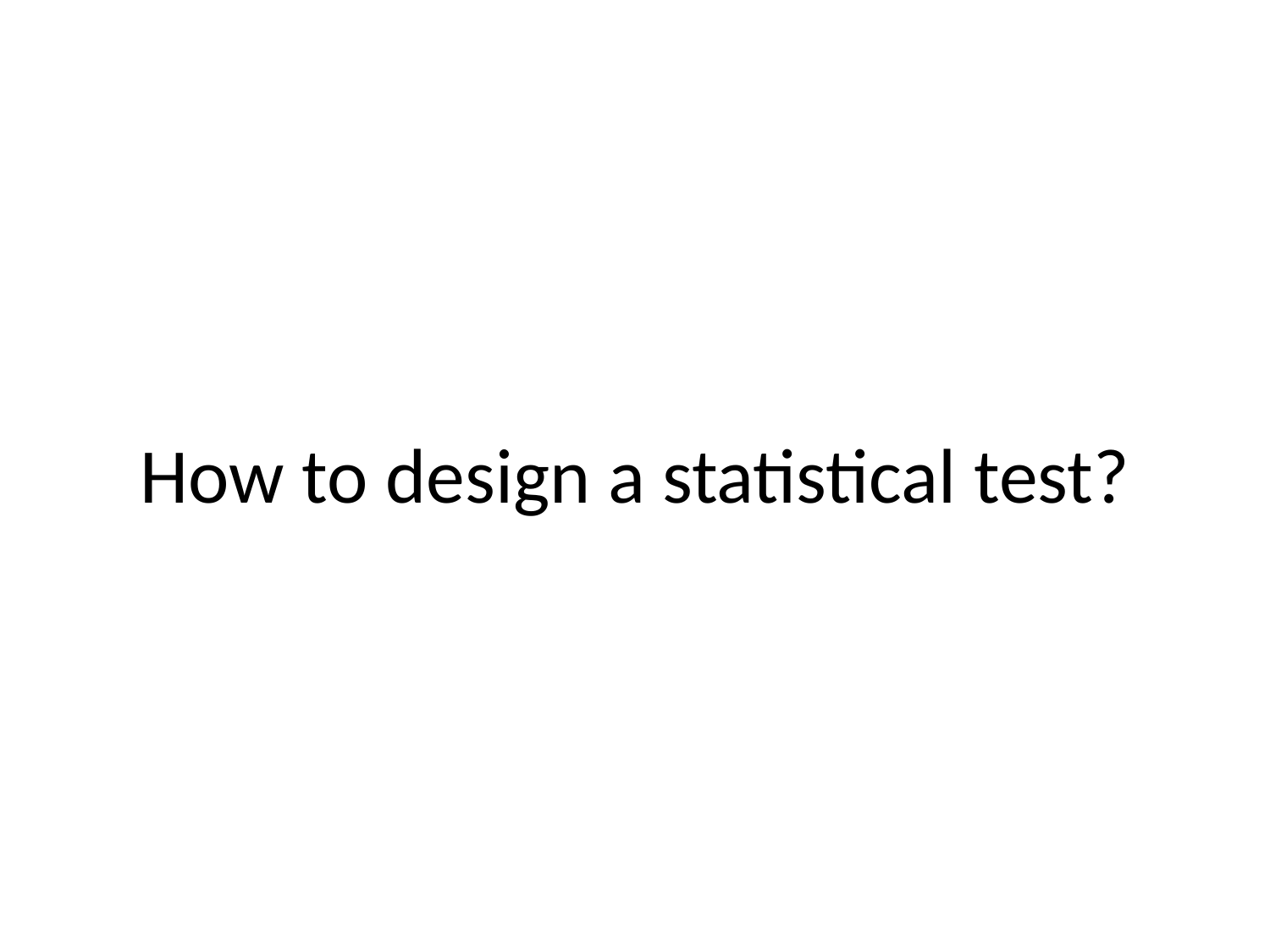

# How to design a statistical test?